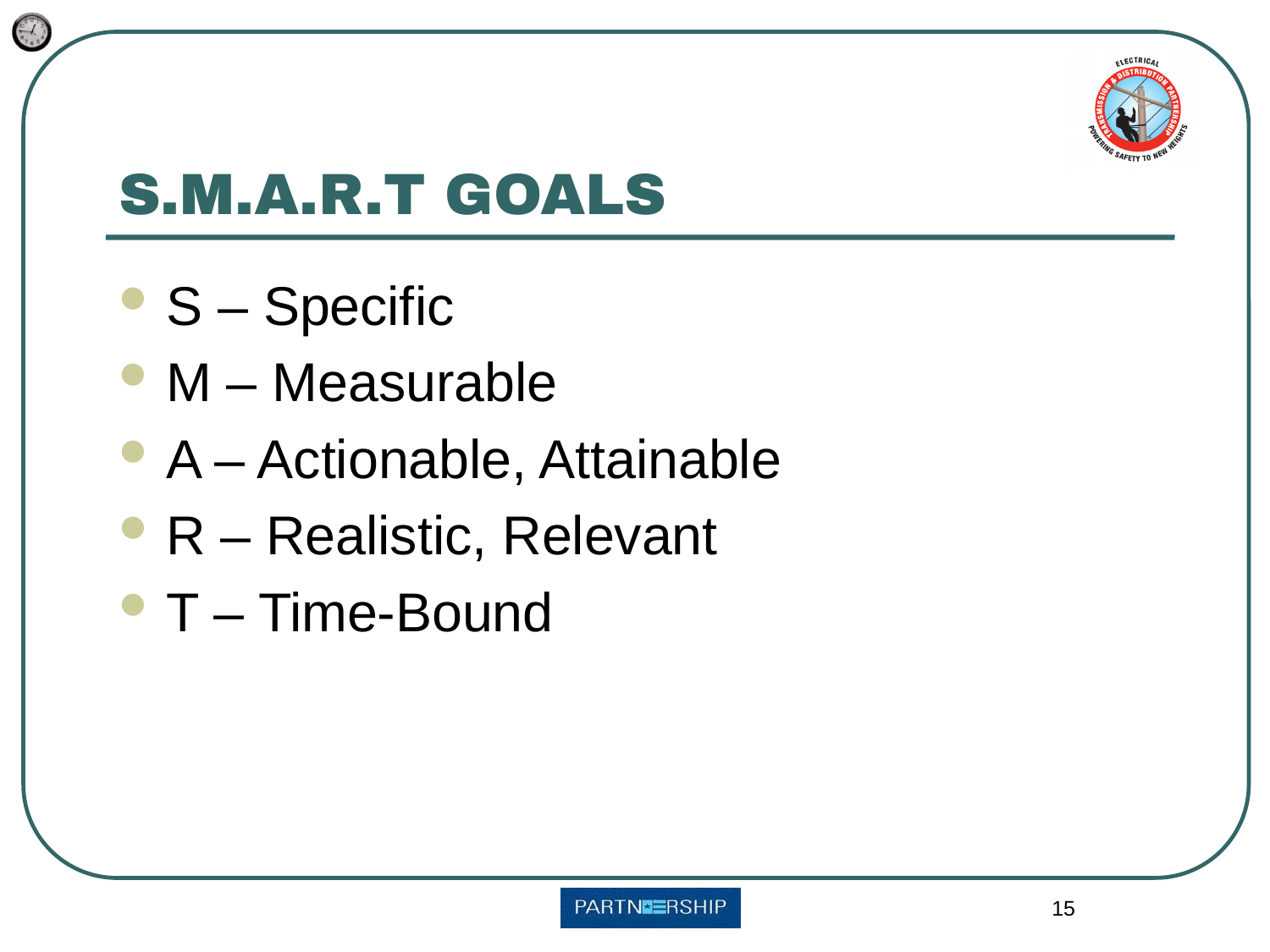

# S.M.A.R.T GOALS
S – Specific
M – Measurable
A – Actionable, Attainable
R – Realistic, Relevant
T – Time-Bound
15